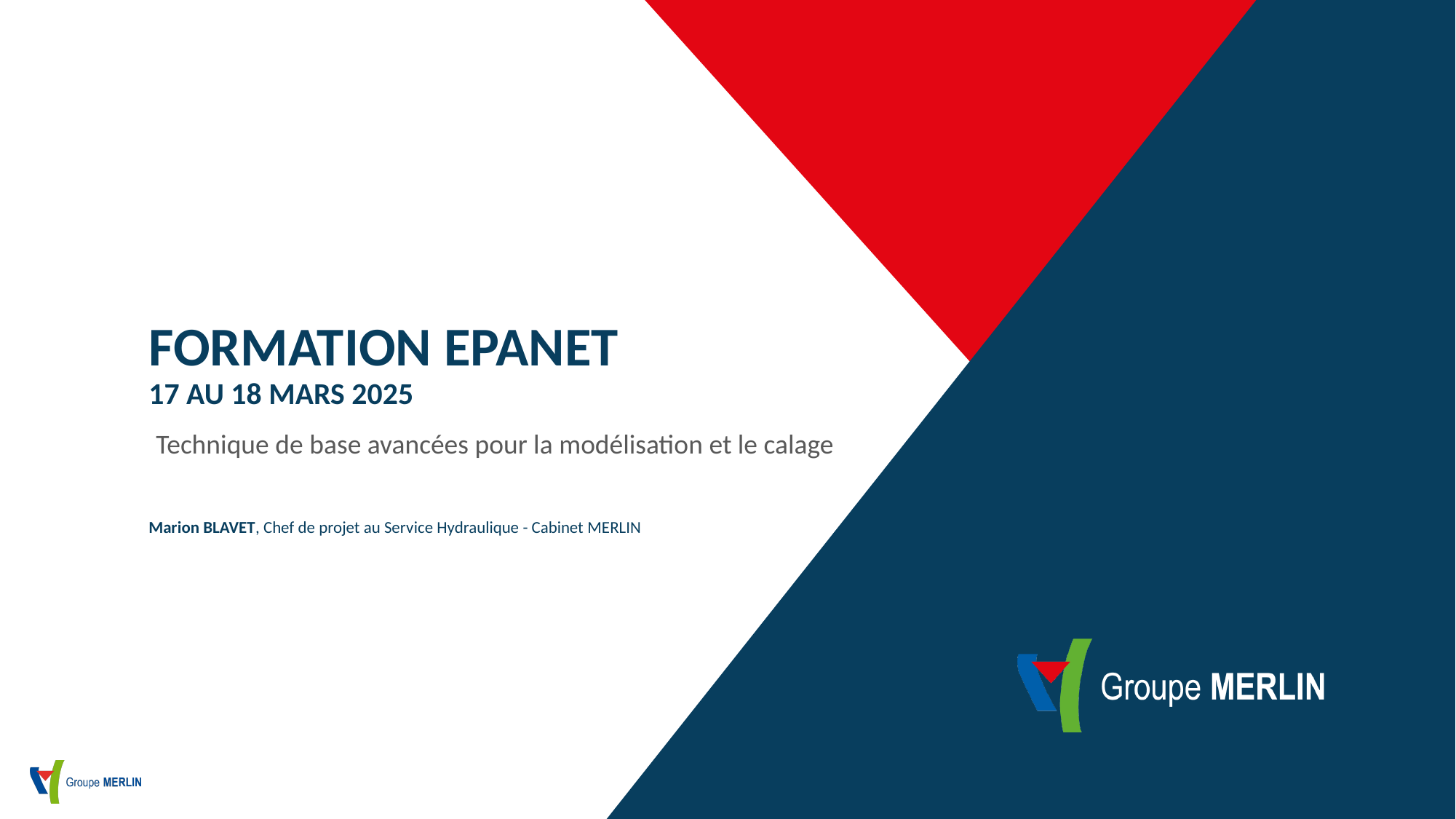

# FORMATION EPANET 17 AU 18 MARS 2025
Technique de base avancées pour la modélisation et le calage
Marion BLAVET, Chef de projet au Service Hydraulique - Cabinet MERLIN